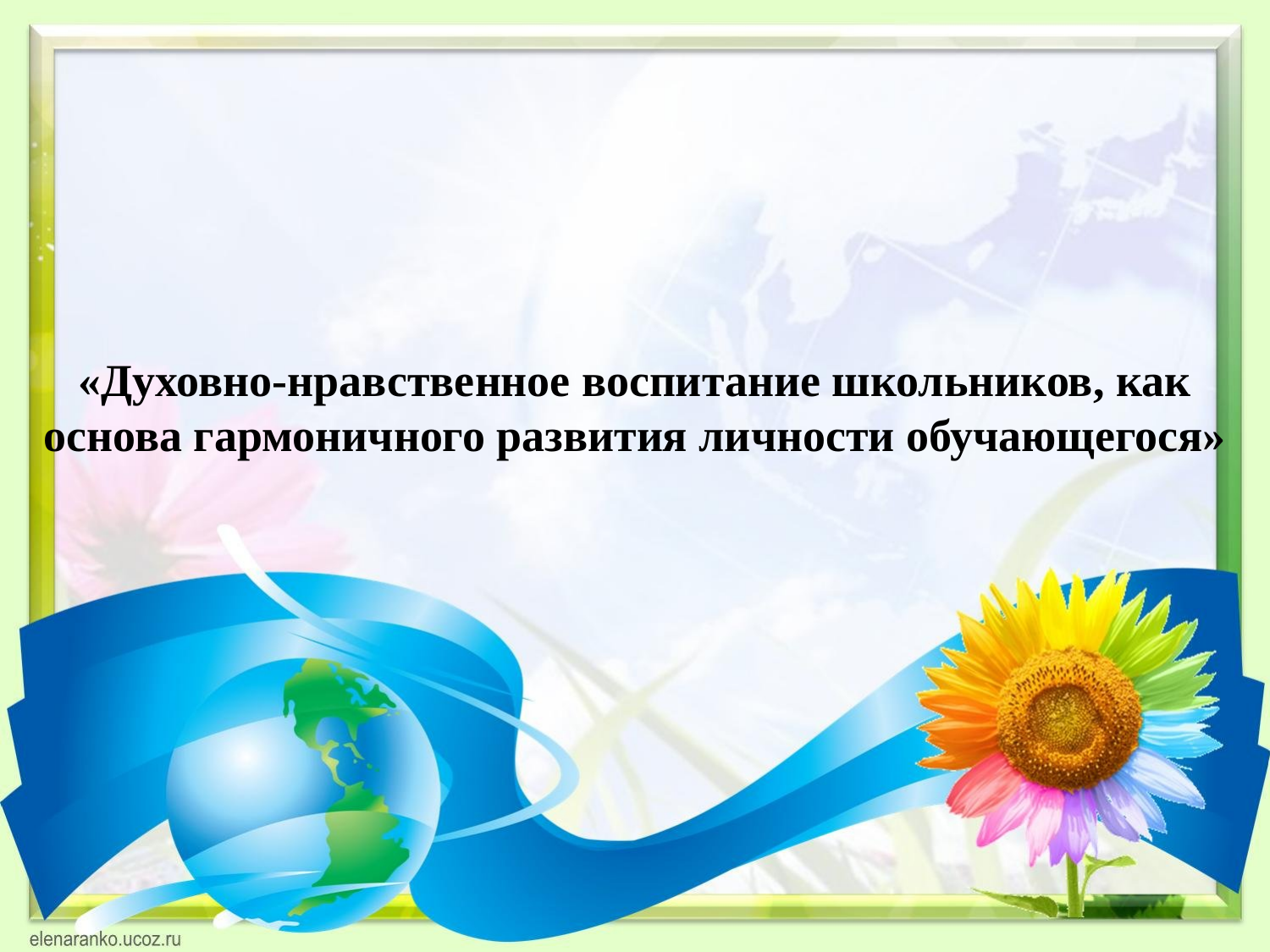

# «Духовно-нравственное воспитание школьников, как основа гармоничного развития личности обучающегося»